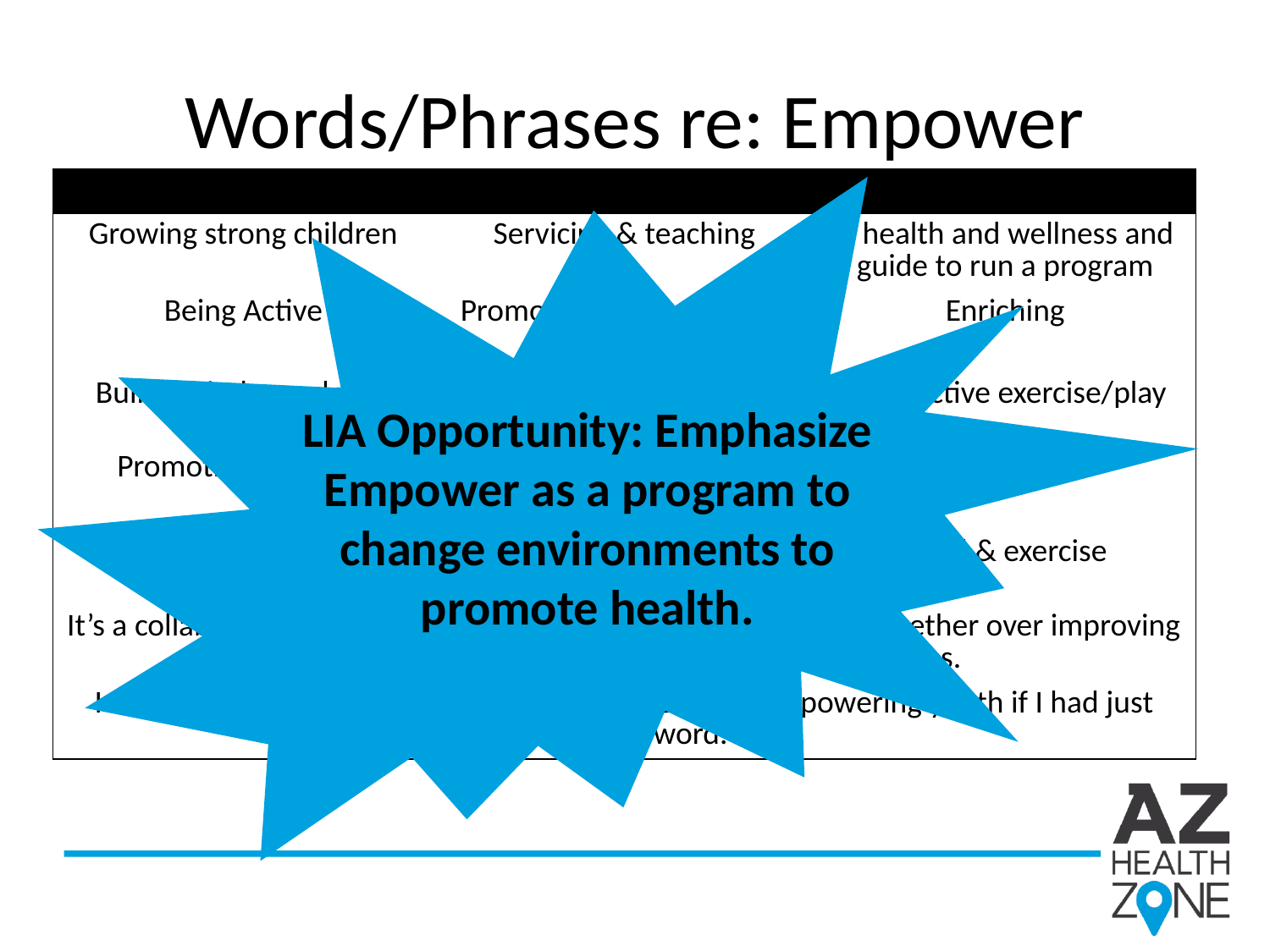

# Words/Phrases re: Empower

|  |  |  |
| --- | --- | --- |
| Growing strong children | Servicing & teaching | A health and wellness and guide to run a program |
| Being Active | Promoting different ideas | Enriching |
| Building independence | Offering life skills | Daily active exercise/play |
| Promoting wellness | Staying healthy & nutrition | Health |
| Education | Giving strength | Food & exercise |
| It’s a collaborative program that brings families and educators together over improving the health of every individual, children, and families. |  |  |
| I would have guessed that it was about leaders and empowering youth if I had just heard the word. |  |  |
LIA Opportunity: Emphasize Empower as a program to change environments to promote health.